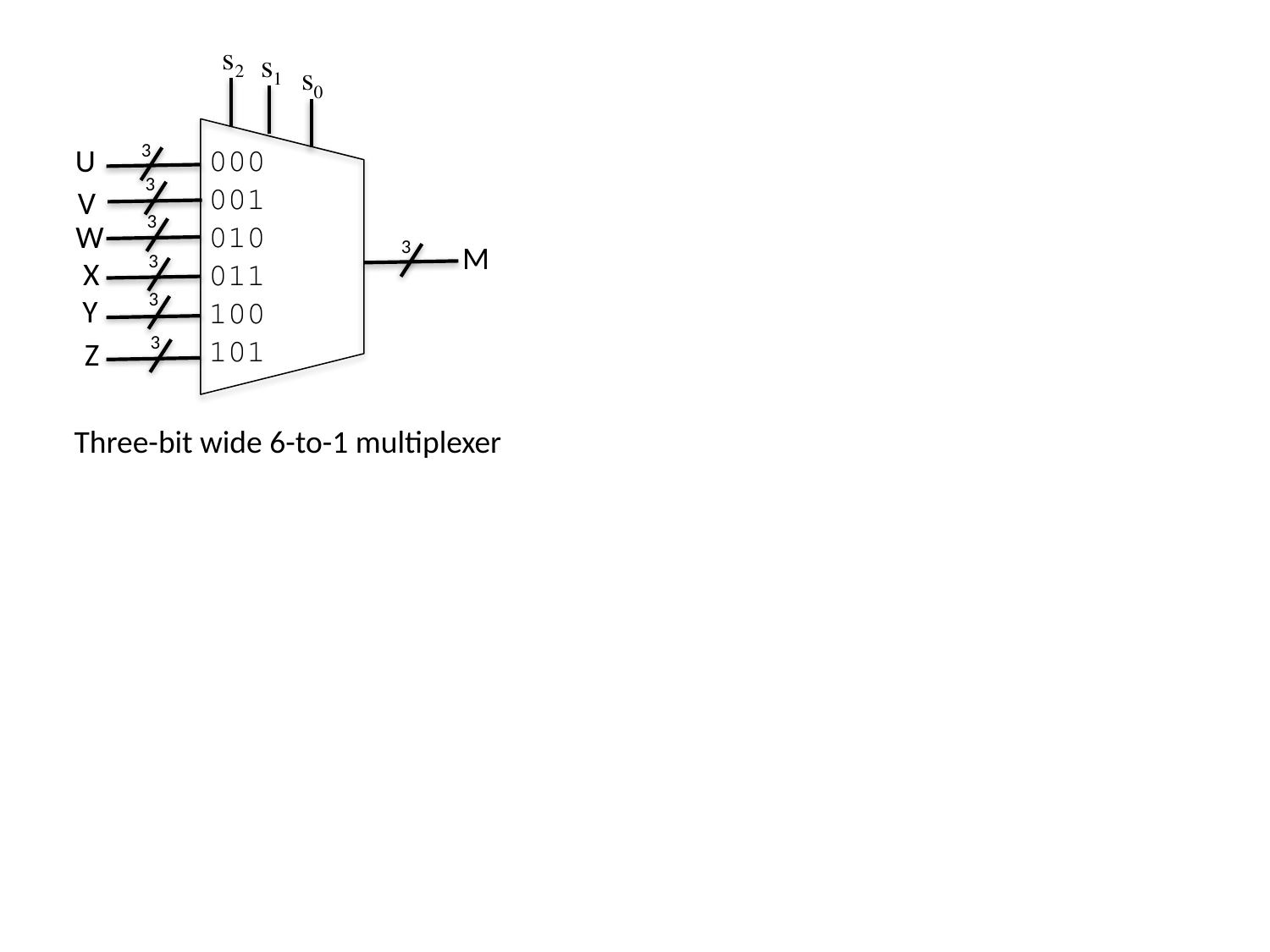

s2
s1
s0
3
000
001
010
011
100
101

U
3

V
3
W
3
M
3
X
3
Y
3
Z
Three-bit wide 6-to-1 multiplexer